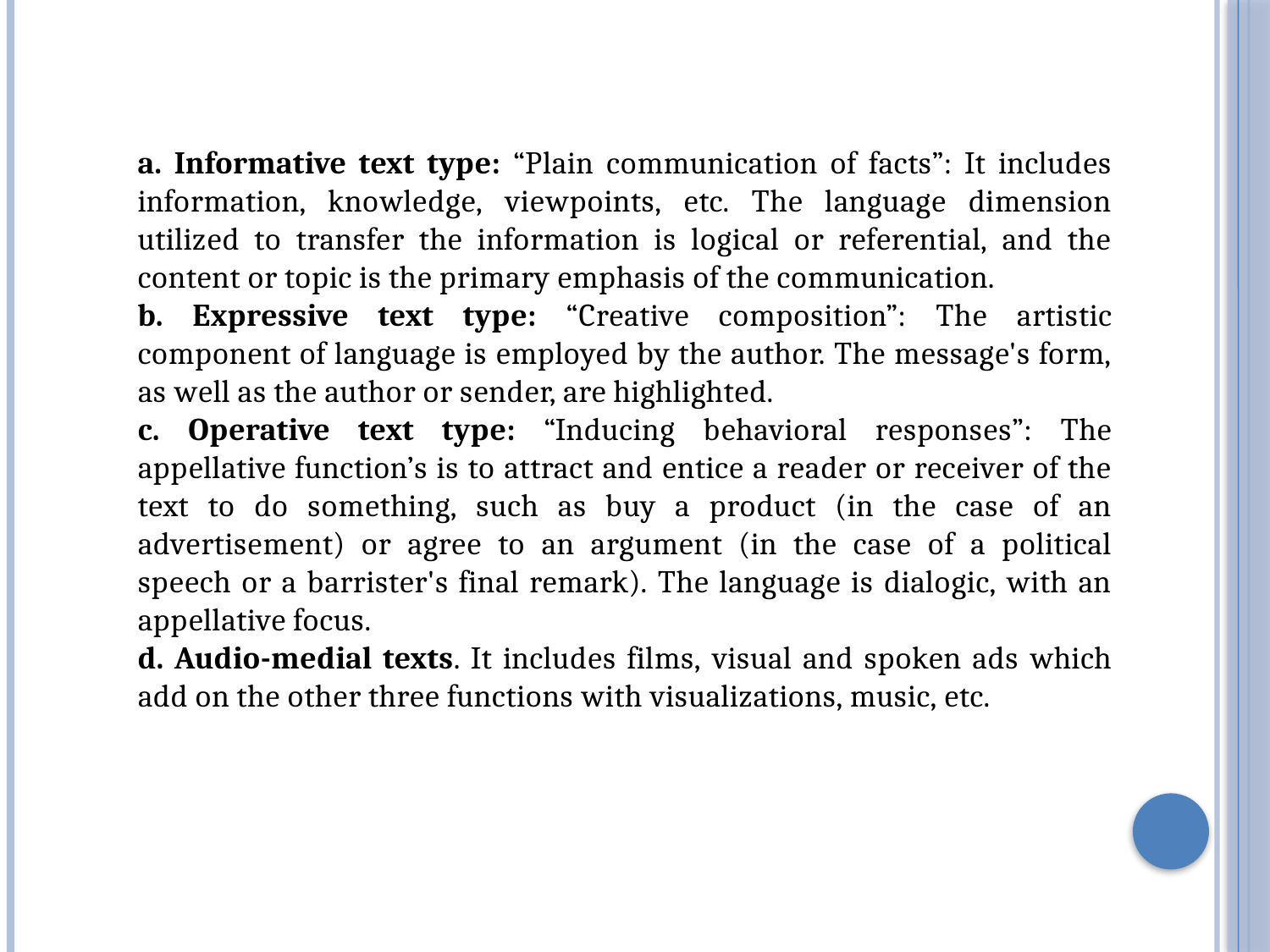

a. Informative text type: “Plain communication of facts”: It includes information, knowledge, viewpoints, etc. The language dimension utilized to transfer the information is logical or referential, and the content or topic is the primary emphasis of the communication.
b. Expressive text type: “Creative composition”: The artistic component of language is employed by the author. The message's form, as well as the author or sender, are highlighted.
c. Operative text type: “Inducing behavioral responses”: The appellative function’s is to attract and entice a reader or receiver of the text to do something, such as buy a product (in the case of an advertisement) or agree to an argument (in the case of a political speech or a barrister's final remark). The language is dialogic, with an appellative focus.
d. Audio-medial texts. It includes films, visual and spoken ads which add on the other three functions with visualizations, music, etc.